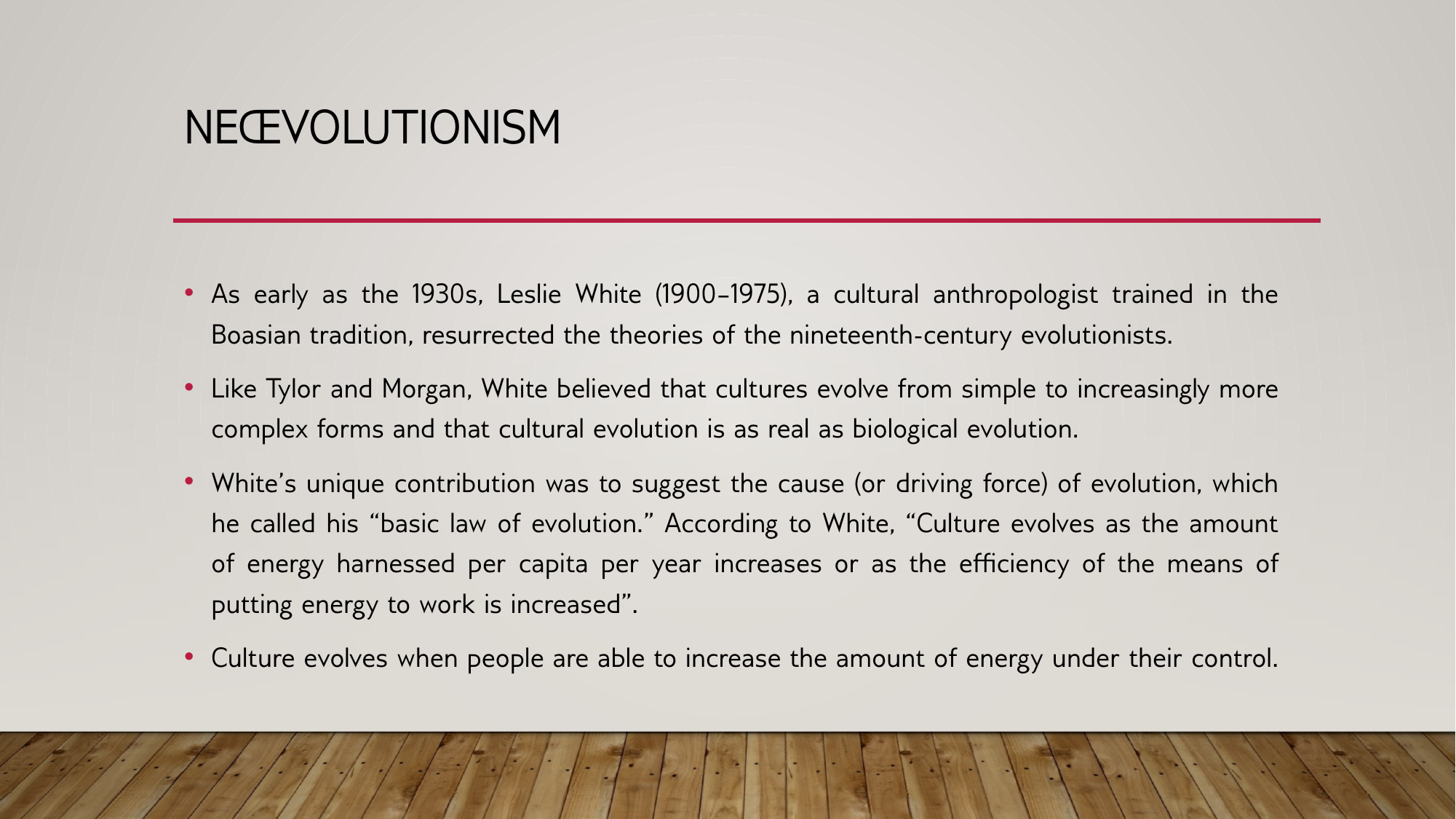

# Neoevolutionism
As early as the 1930s, Leslie White (1900–1975), a cultural anthropologist trained in the Boasian tradition, resurrected the theories of the nineteenth-century evolutionists.
Like Tylor and Morgan, White believed that cultures evolve from simple to increasingly more complex forms and that cultural evolution is as real as biological evolution.
White’s unique contribution was to suggest the cause (or driving force) of evolution, which he called his “basic law of evolution.” According to White, “Culture evolves as the amount of energy harnessed per capita per year increases or as the efficiency of the means of putting energy to work is increased”.
Culture evolves when people are able to increase the amount of energy under their control.